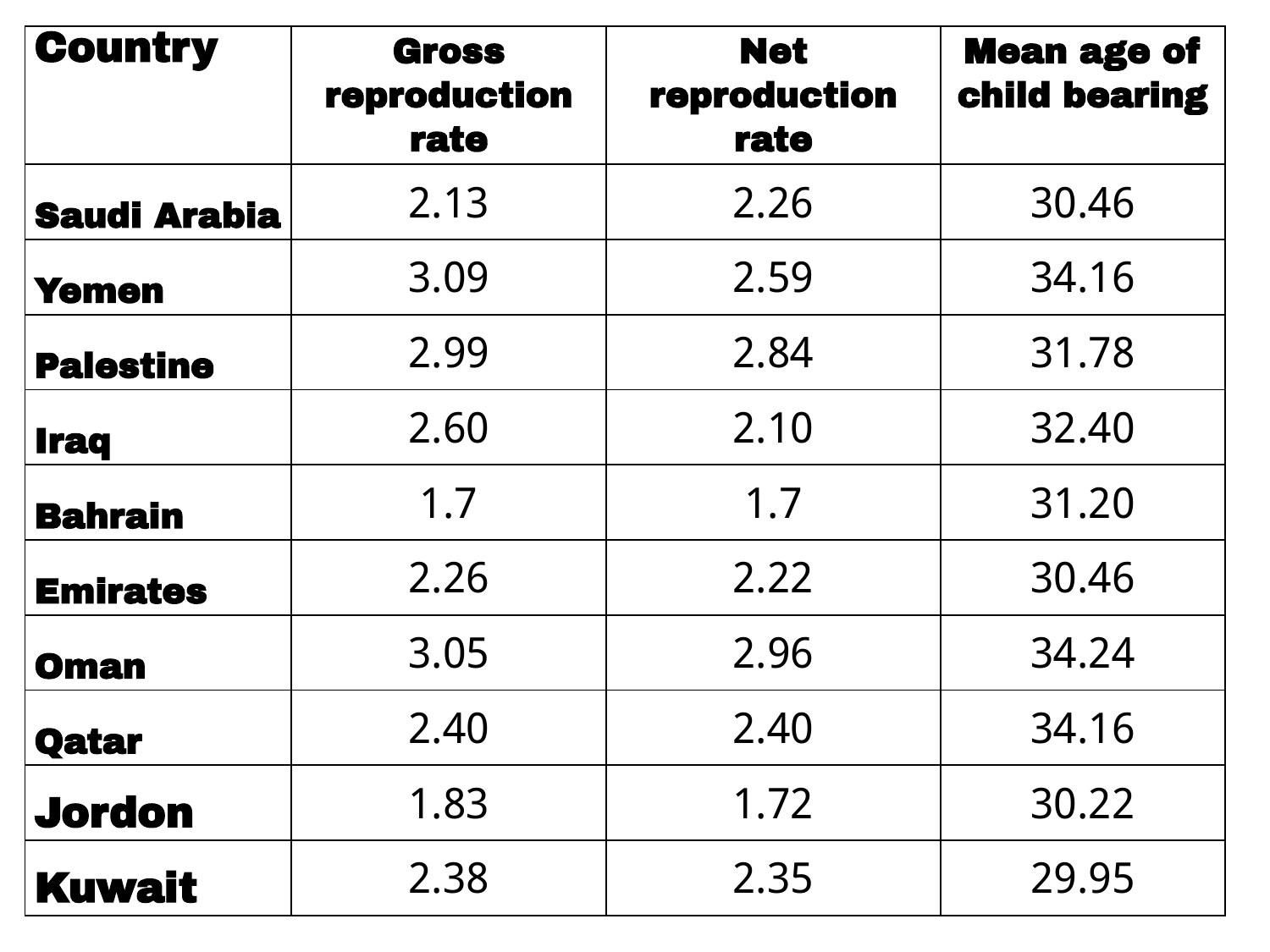

| Country | Gross reproduction rate | Net reproduction rate | Mean age of child bearing |
| --- | --- | --- | --- |
| Saudi Arabia | 2.13 | 2.26 | 30.46 |
| Yemen | 3.09 | 2.59 | 34.16 |
| Palestine | 2.99 | 2.84 | 31.78 |
| Iraq | 2.60 | 2.10 | 32.40 |
| Bahrain | 1.7 | 1.7 | 31.20 |
| Emirates | 2.26 | 2.22 | 30.46 |
| Oman | 3.05 | 2.96 | 34.24 |
| Qatar | 2.40 | 2.40 | 34.16 |
| Jordon | 1.83 | 1.72 | 30.22 |
| Kuwait | 2.38 | 2.35 | 29.95 |
46